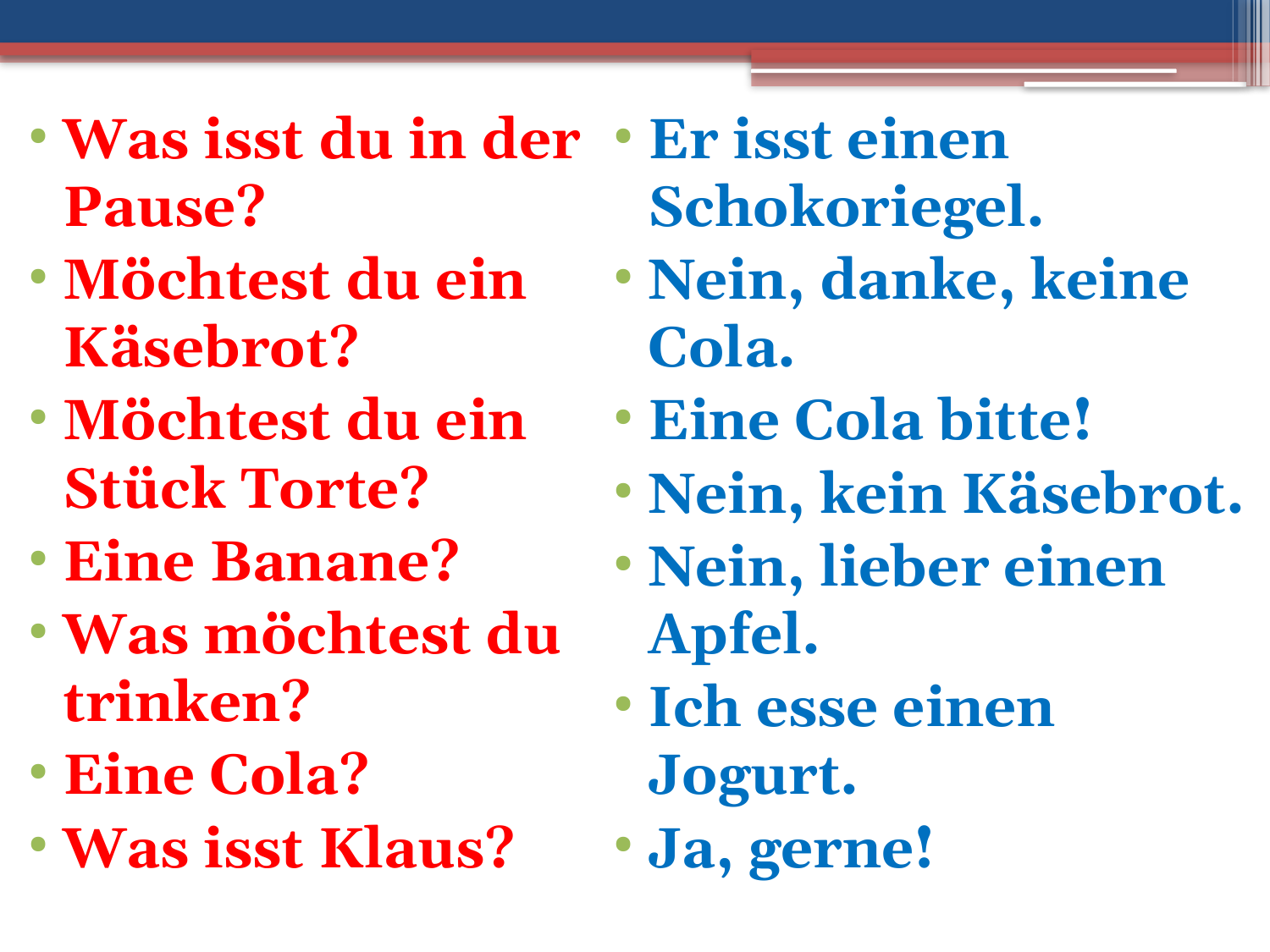

Was isst du in der Pause?
Möchtest du ein Käsebrot?
Möchtest du ein Stück Torte?
Eine Banane?
Was möchtest du trinken?
Eine Cola?
Was isst Klaus?

Er isst einen Schokoriegel.
Nein, danke, keine Cola.
Eine Cola bitte!
Nein, kein Käsebrot.
Nein, lieber einen Apfel.
Ich esse einen Jogurt.
Ja, gerne!
#